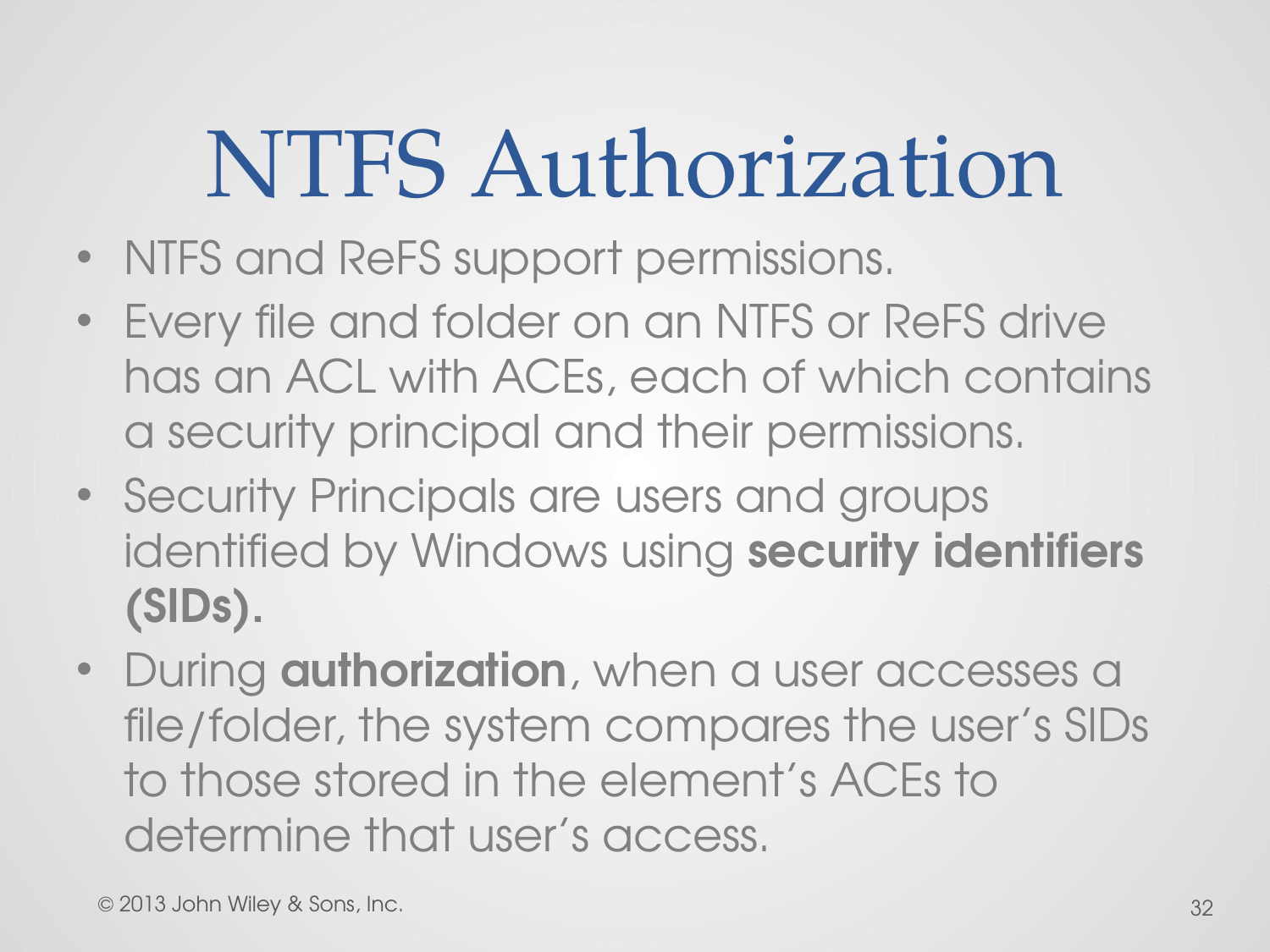

# NTFS Authorization
NTFS and ReFS support permissions.
Every file and folder on an NTFS or ReFS drive has an ACL with ACEs, each of which contains a security principal and their permissions.
Security Principals are users and groups identified by Windows using security identifiers (SIDs).
During authorization, when a user accesses a file/folder, the system compares the user’s SIDs to those stored in the element’s ACEs to determine that user’s access.
© 2013 John Wiley & Sons, Inc.
32